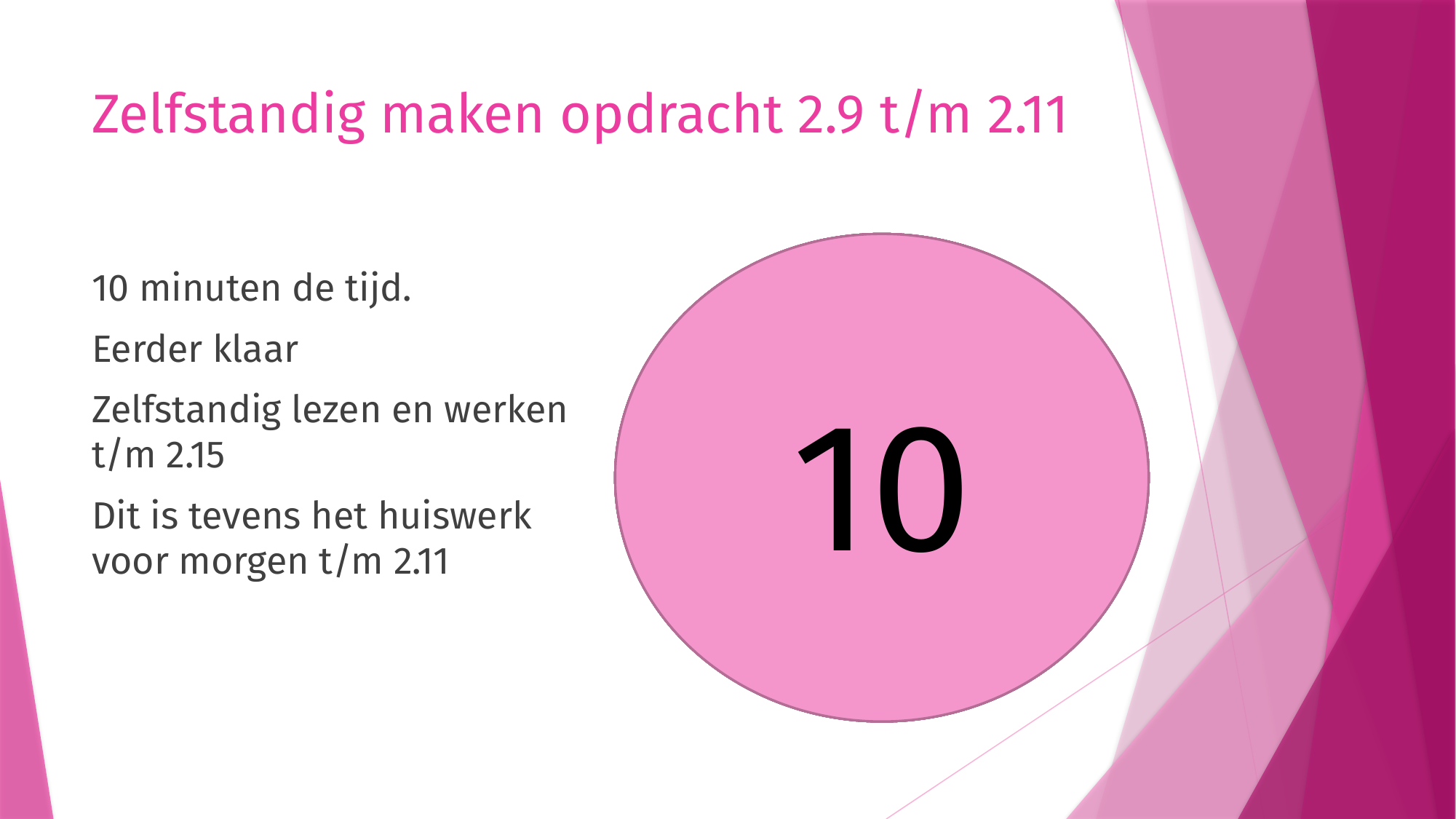

# Zelfstandig maken opdracht 2.9 t/m 2.11
10
9
8
5
6
7
4
3
1
2
10 minuten de tijd.
Eerder klaar
Zelfstandig lezen en werken t/m 2.15
Dit is tevens het huiswerk voor morgen t/m 2.11